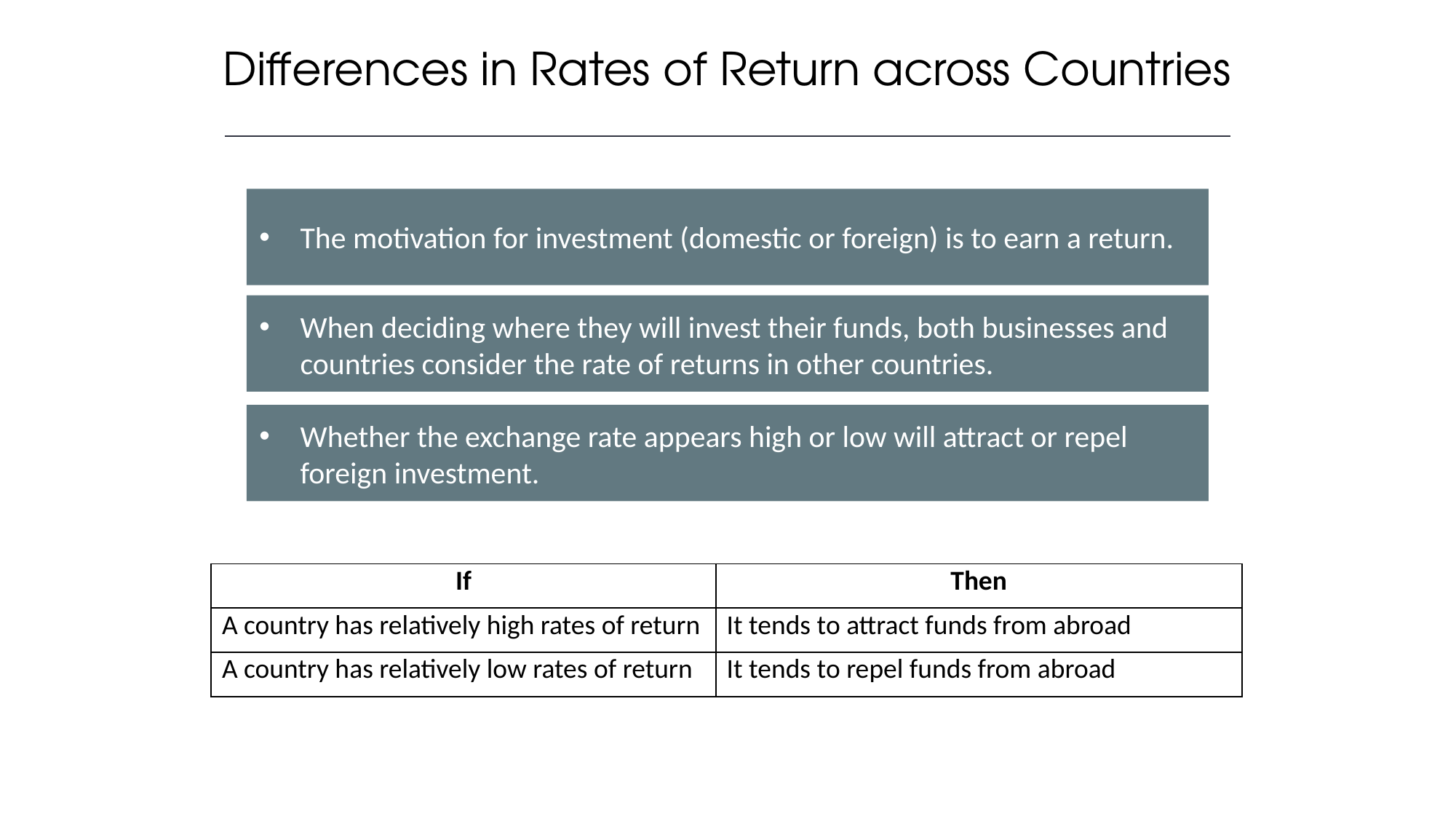

Differences in Rates of Return across Countries

The motivation for investment (domestic or foreign) is to earn a return.

When deciding where they will invest their funds, both businesses and countries consider the rate of returns in other countries.

Whether the exchange rate appears high or low will attract or repel foreign investment.
| If | Then |
| --- | --- |
| A country has relatively high rates of return | It tends to attract funds from abroad |
| A country has relatively low rates of return | It tends to repel funds from abroad |